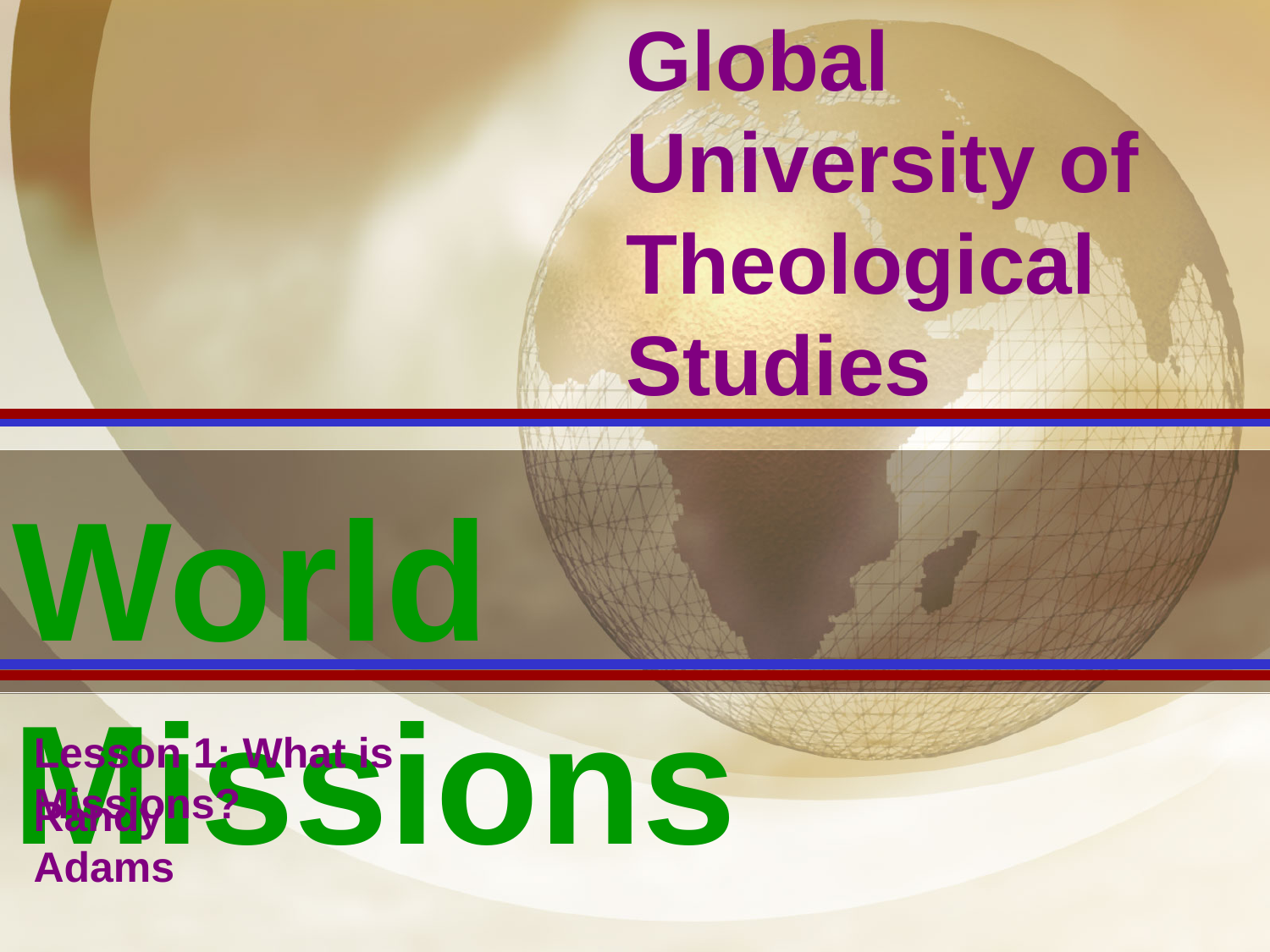

Global University of Theological Studies
World Missions
Lesson 1: What is Missions?
Randy Adams